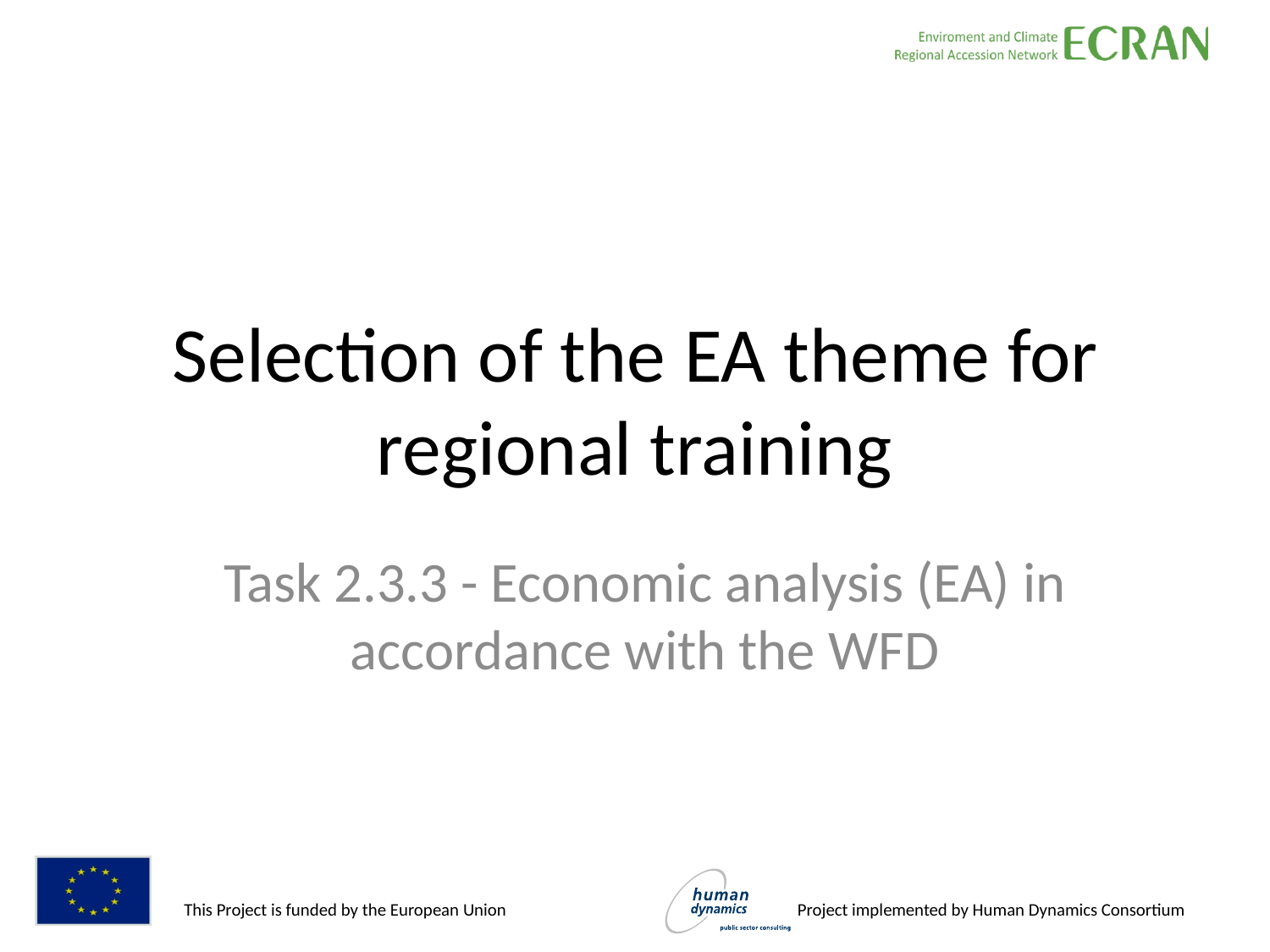

# Selection of the EA theme for regional training
Task 2.3.3 - Economic analysis (EA) in accordance with the WFD